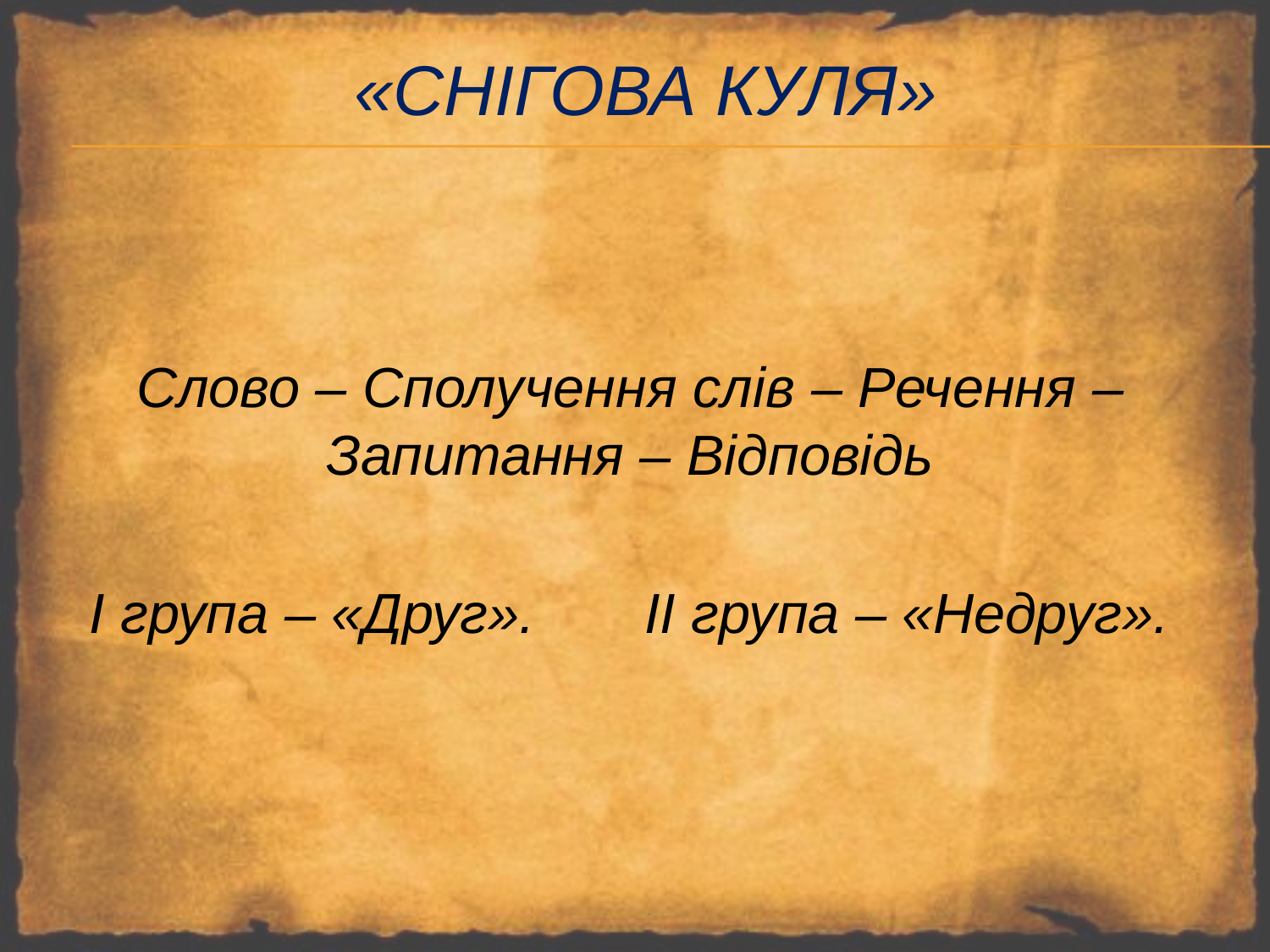

# «Снігова куля»

Слово – Сполучення слів – Речення – Запитання – Відповідь

І група – «Друг».       ІІ група – «Недруг».